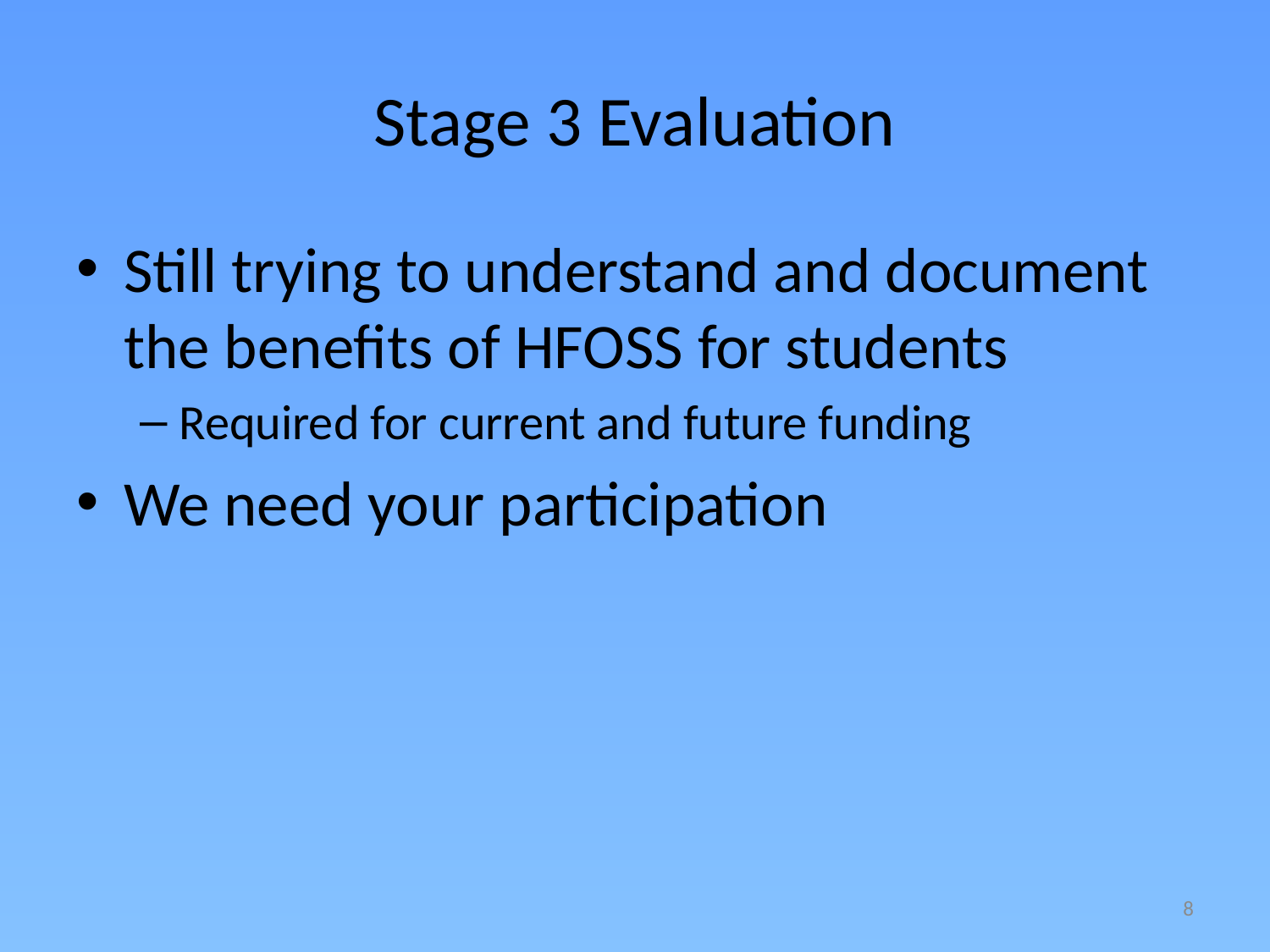

# Stage 3 Evaluation
Still trying to understand and document the benefits of HFOSS for students
Required for current and future funding
We need your participation
8